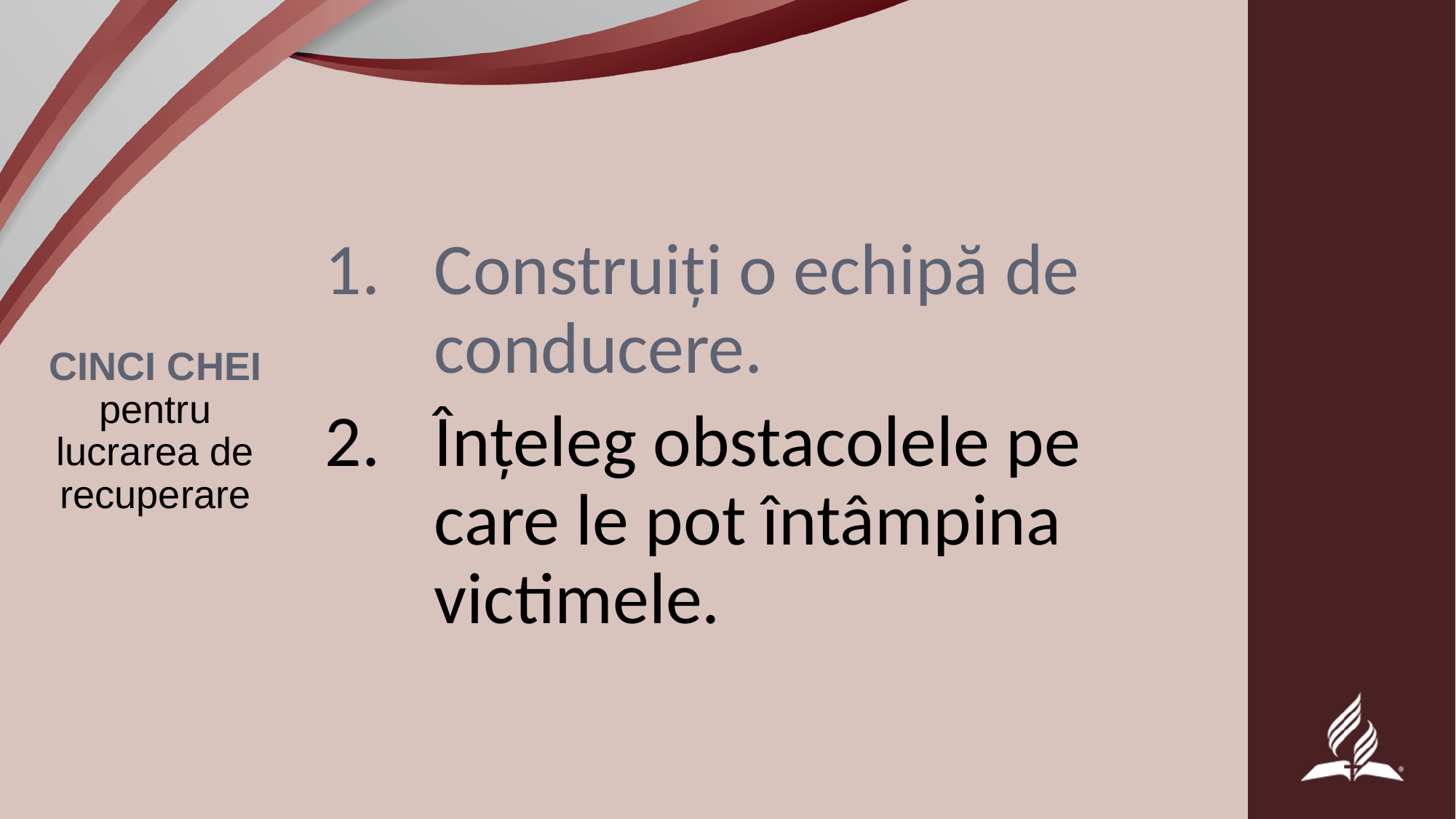

Construiți o echipă de conducere.
Înțeleg obstacolele pe care le pot întâmpina victimele.
# CINCI CHEI pentru lucrarea de recuperare